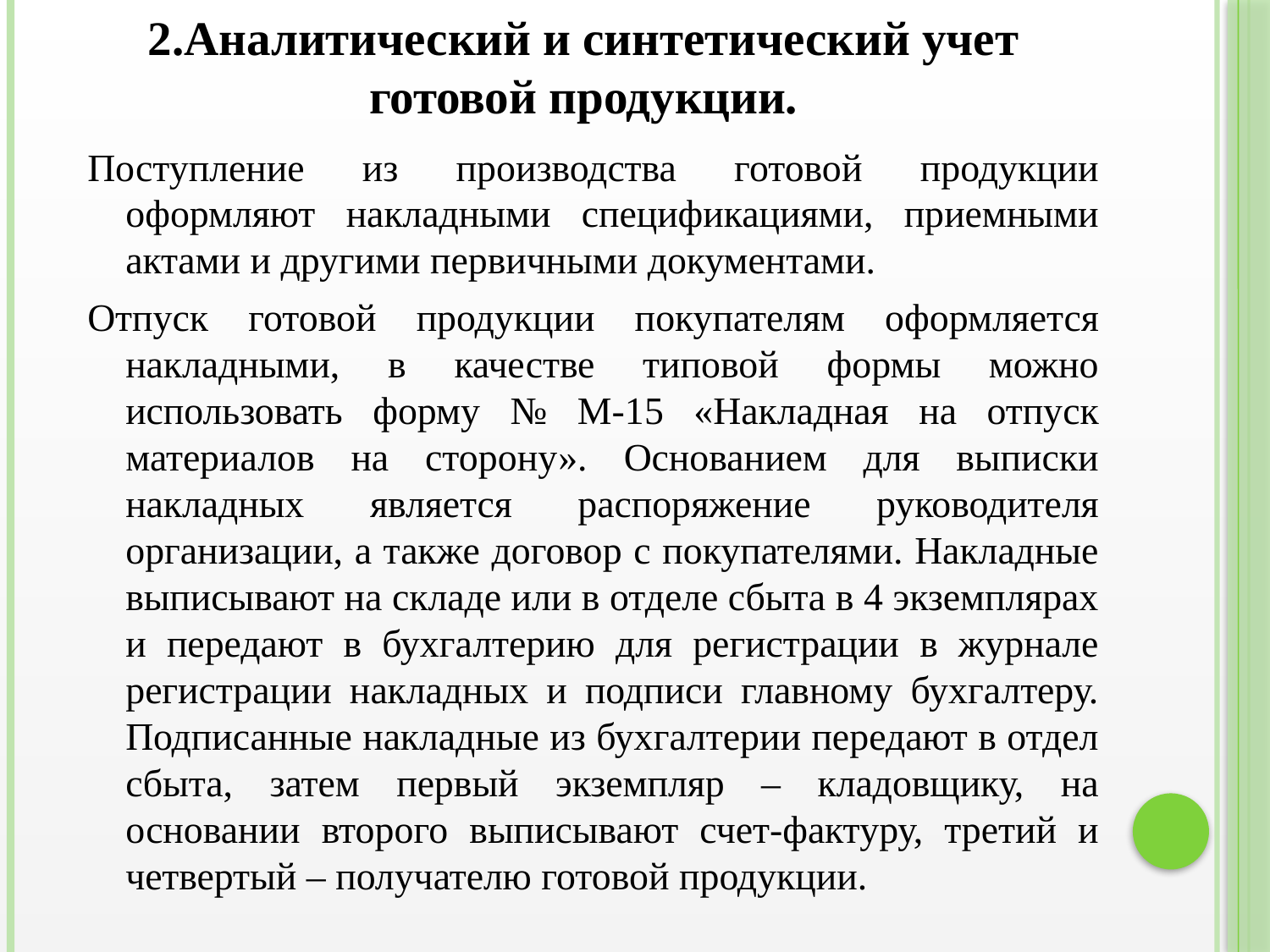

# 2.Аналитический и синтетический учет готовой продукции.
Поступление из производства готовой продукции оформляют накладными спецификациями, приемными актами и другими первичными документами.
Отпуск готовой продукции покупателям оформляется накладными, в качестве типовой формы можно использовать форму № М-15 «Накладная на отпуск материалов на сторону». Основанием для выписки накладных является распоряжение руководителя организации, а также договор с покупателями. Накладные выписывают на складе или в отделе сбыта в 4 экземплярах и передают в бухгалтерию для регистрации в журнале регистрации накладных и подписи главному бухгалтеру. Подписанные накладные из бухгалтерии передают в отдел сбыта, затем первый экземпляр – кладовщику, на основании второго выписывают счет-фактуру, третий и четвертый – получателю готовой продукции.